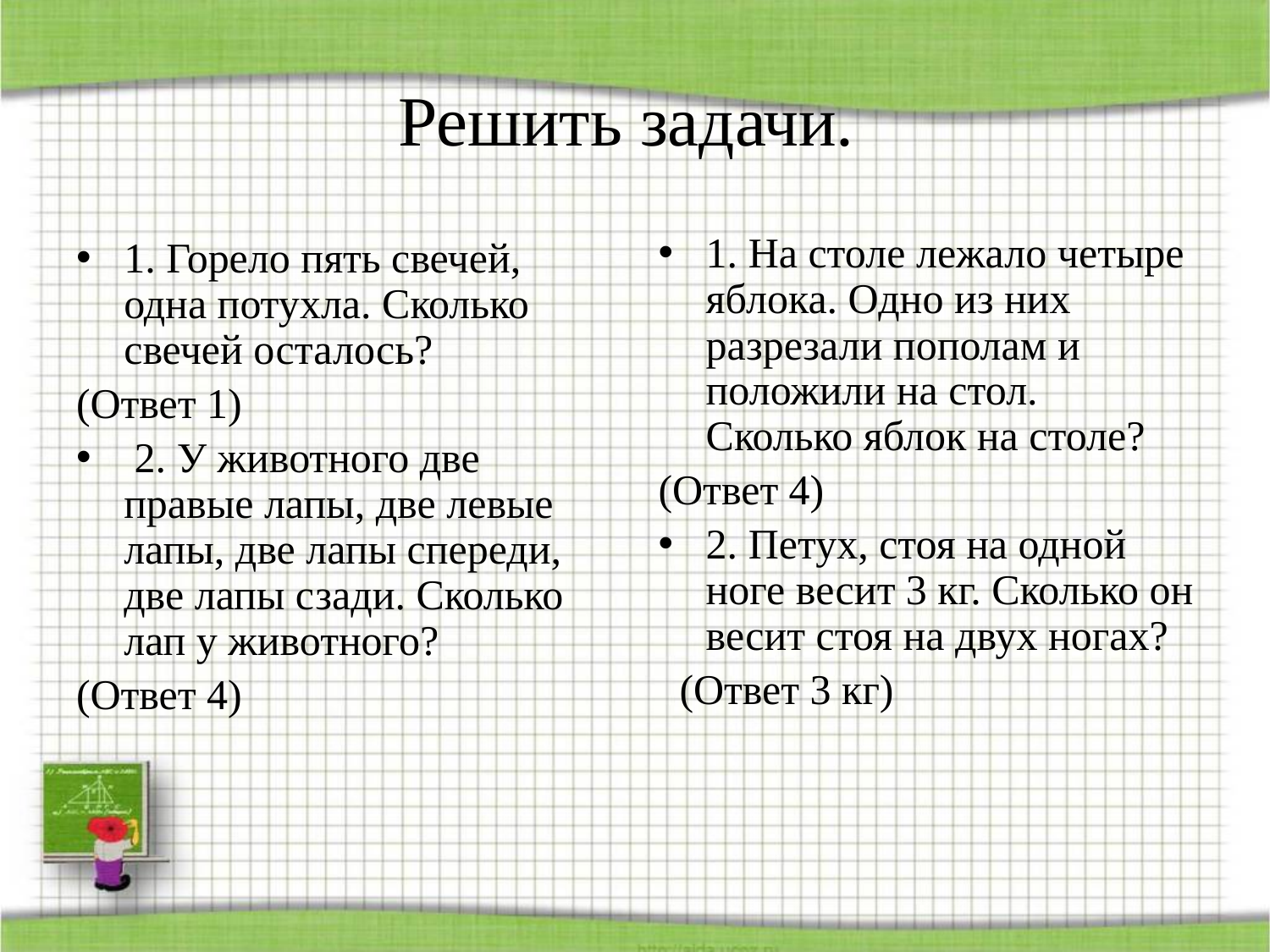

# Решить задачи.

1. На столе лежало четыре яблока. Одно из них разрезали пополам и положили на стол. Сколько яблок на столе?
(Ответ 4)
2. Петух, стоя на одной ноге весит 3 кг. Сколько он весит стоя на двух ногах?
  (Ответ 3 кг)

1. Горело пять свечей, одна потухла. Сколько свечей осталось?
(Ответ 1)
 2. У животного две правые лапы, две левые лапы, две лапы спереди, две лапы сзади. Сколько лап у животного?
(Ответ 4)